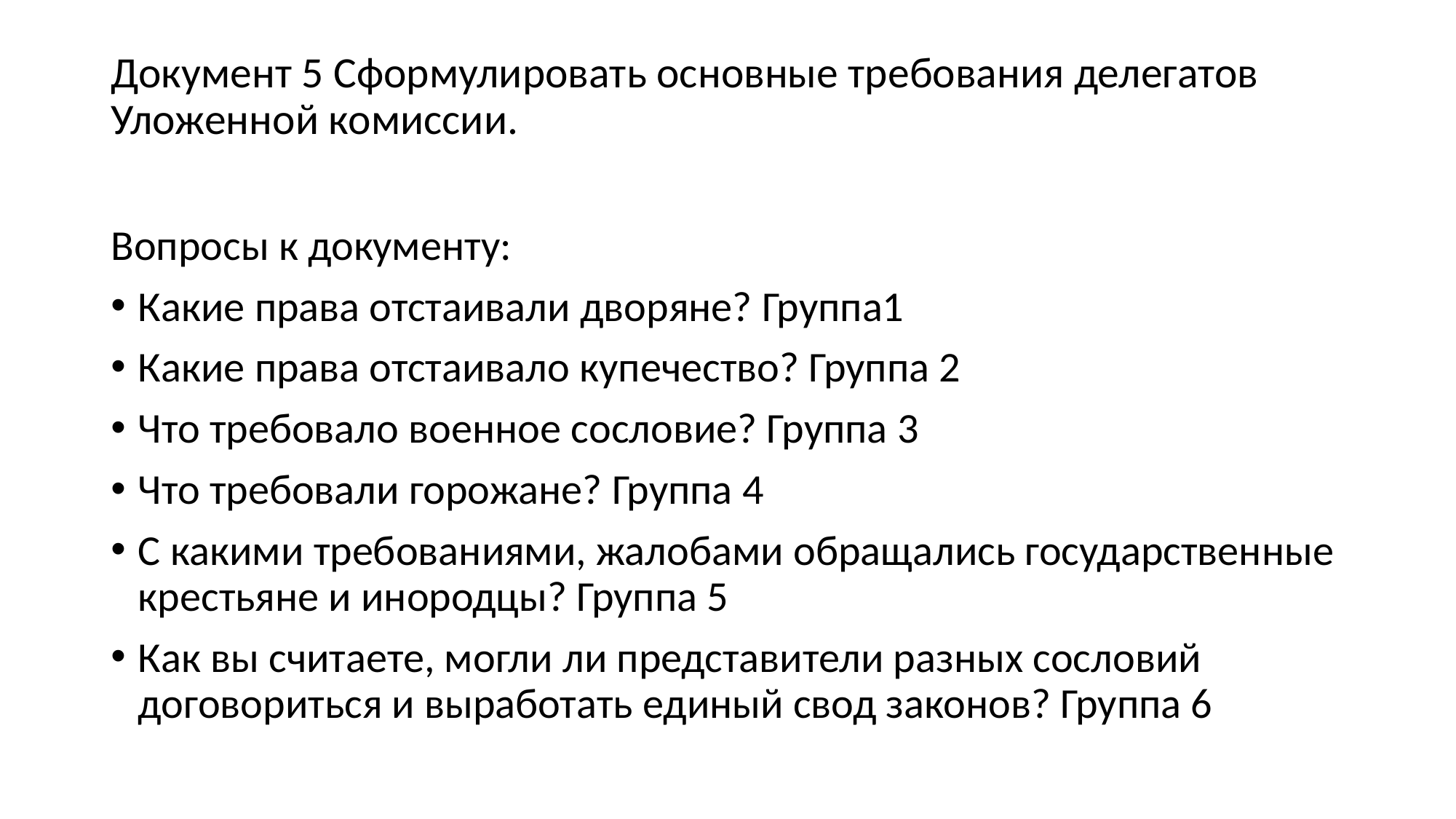

# Документ 5 Сформулировать основные требования делегатов Уложенной комиссии.
Вопросы к документу:
Какие права отстаивали дворяне? Группа1
Какие права отстаивало купечество? Группа 2
Что требовало военное сословие? Группа 3
Что требовали горожане? Группа 4
С какими требованиями, жалобами обращались государственные крестьяне и инородцы? Группа 5
Как вы считаете, могли ли представители разных сословий договориться и выработать единый свод законов? Группа 6